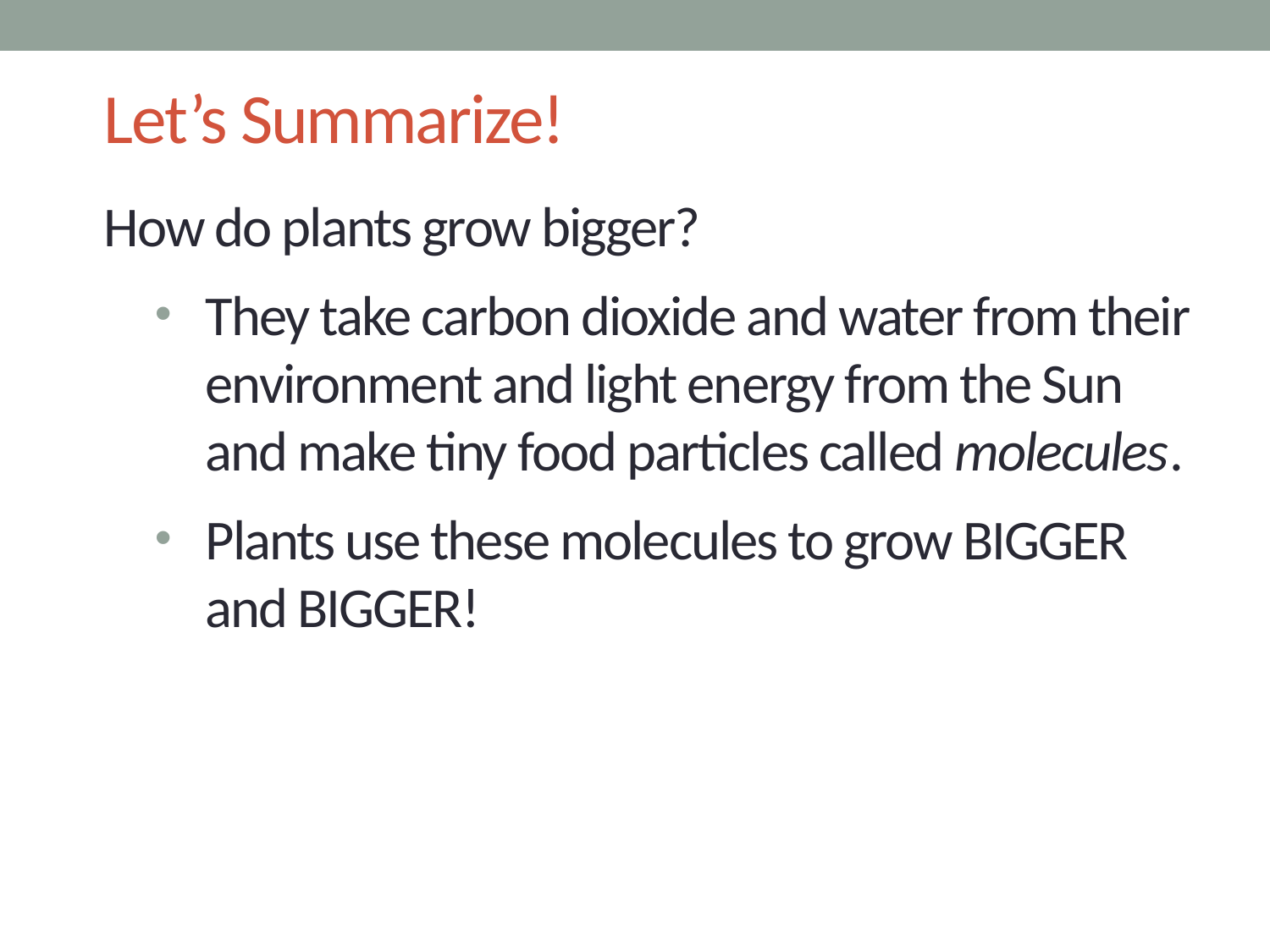

# Let’s Summarize!
How do plants grow bigger?
They take carbon dioxide and water from their environment and light energy from the Sun and make tiny food particles called molecules.
Plants use these molecules to grow BIGGER and BIGGER!